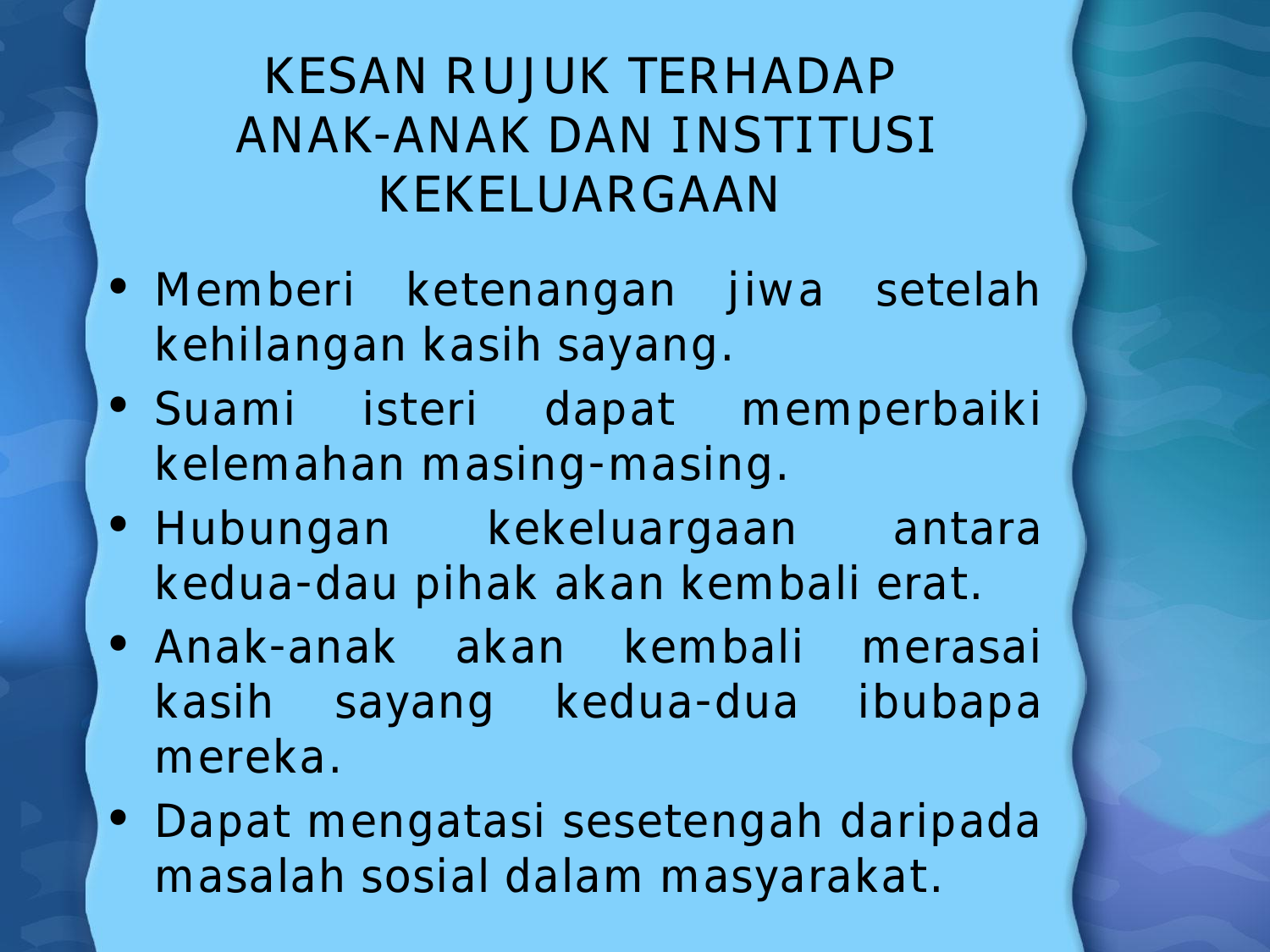

# KESAN RUJUK TERHADAP ANAK-ANAK DAN INSTITUSI KEKELUARGAAN
Memberi ketenangan jiwa setelah kehilangan kasih sayang.
Suami isteri dapat memperbaiki kelemahan masing-masing.
Hubungan kekeluargaan antara kedua-dau pihak akan kembali erat.
Anak-anak akan kembali merasai kasih sayang kedua-dua ibubapa mereka.
Dapat mengatasi sesetengah daripada masalah sosial dalam masyarakat.